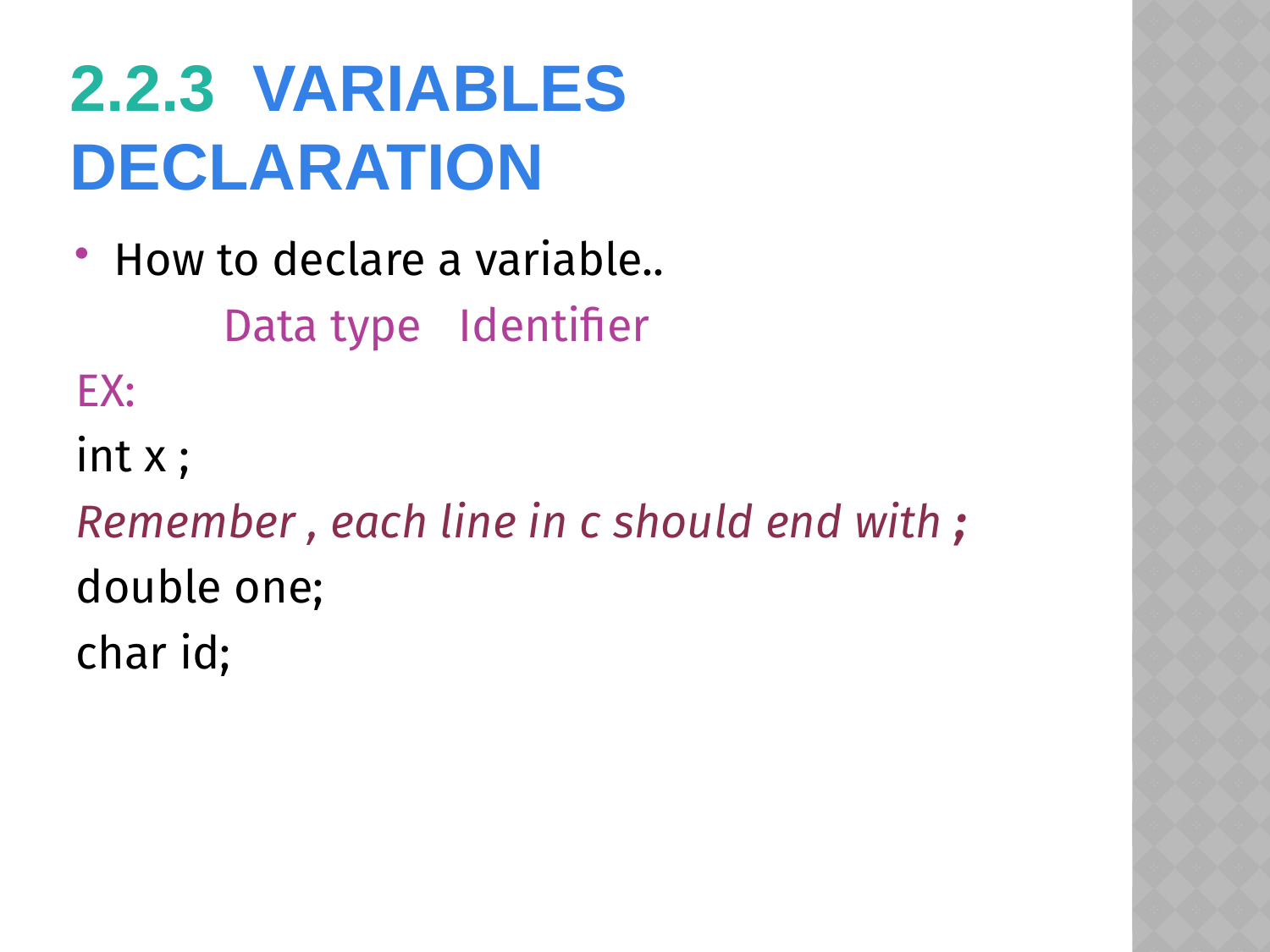

# 2.2.3  variables Declaration
How to declare a variable..
            Data type   Identifier
EX:
int x ;
Remember , each line in c should end with ;
double one;
char id;